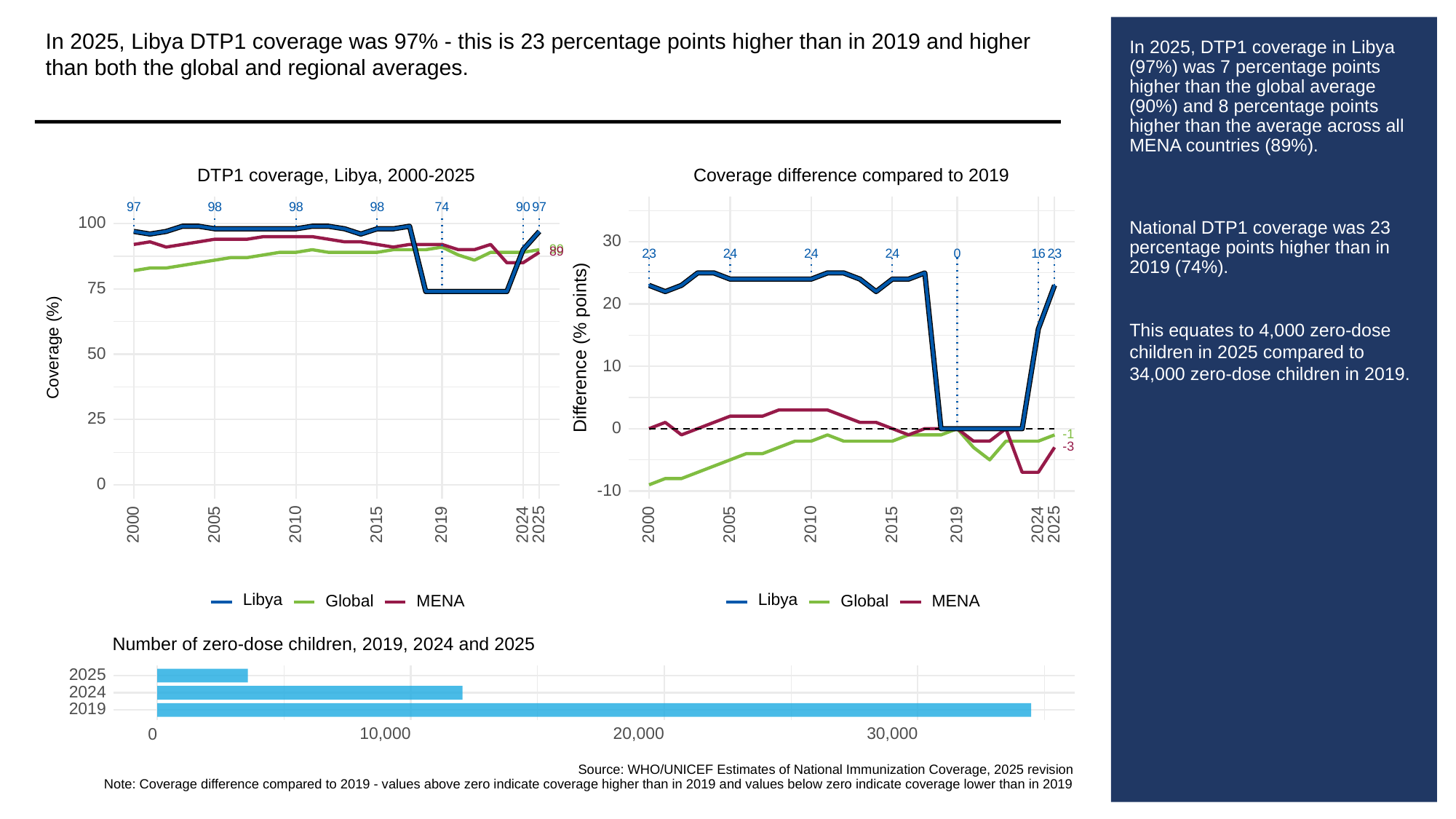

In 2025, Libya DTP1 coverage was 97% - this is 23 percentage points higher than in 2019 and higher than both the global and regional averages.
# In 2025, DTP1 coverage in Libya (97%) was 7 percentage points higher than the global average (90%) and 8 percentage points higher than the average across all MENA countries (89%).

National DTP1 coverage was 23 percentage points higher than in 2019 (74%).

This equates to 4,000 zero-dose children in 2025 compared to 34,000 zero-dose children in 2019.

Coverage difference compared to 2019
DTP1 coverage, Libya, 2000-2025

97
98
98
98
90
97
74

100

30

90

89
23
23
0
16
24
24
24

75

20

Difference (% points)
Coverage (%)
50

10

25

0

-1
-3

0

-10

2000
2005
2010
2015
2019
2024
2025
2000
2005
2010
2015
2019
2024
2025
Libya
Libya
Global
Global
MENA
MENA

Number of zero-dose children, 2019, 2024 and 2025

2025

2024

2019

10,000
20,000
30,000
0
Source: WHO/UNICEF Estimates of National Immunization Coverage, 2025 revision
Note: Coverage difference compared to 2019 - values above zero indicate coverage higher than in 2019 and values below zero indicate coverage lower than in 2019